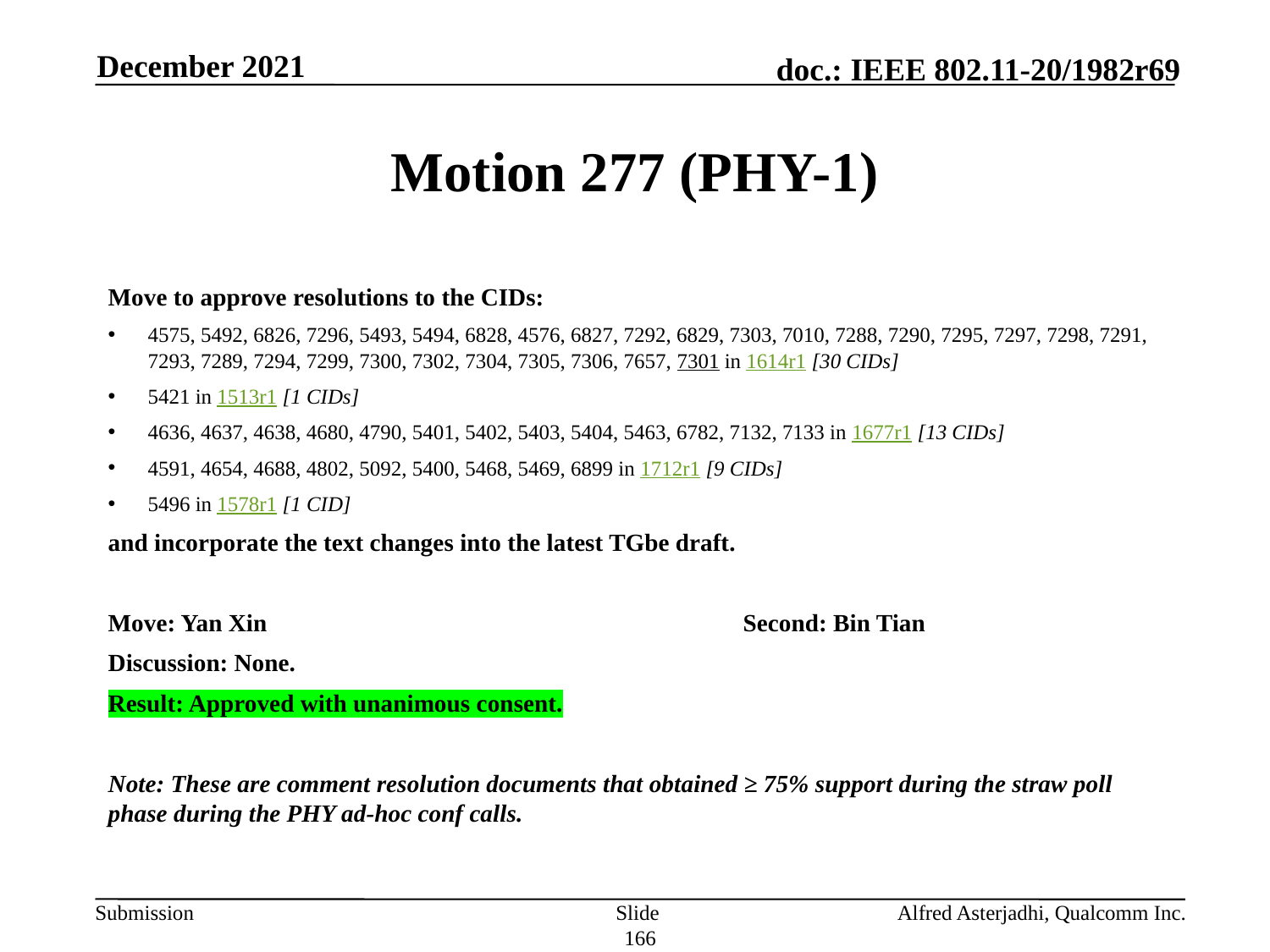

December 2021
# Motion 277 (PHY-1)
Move to approve resolutions to the CIDs:
4575, 5492, 6826, 7296, 5493, 5494, 6828, 4576, 6827, 7292, 6829, 7303, 7010, 7288, 7290, 7295, 7297, 7298, 7291, 7293, 7289, 7294, 7299, 7300, 7302, 7304, 7305, 7306, 7657, 7301 in 1614r1 [30 CIDs]
5421 in 1513r1 [1 CIDs]
4636, 4637, 4638, 4680, 4790, 5401, 5402, 5403, 5404, 5463, 6782, 7132, 7133 in 1677r1 [13 CIDs]
4591, 4654, 4688, 4802, 5092, 5400, 5468, 5469, 6899 in 1712r1 [9 CIDs]
5496 in 1578r1 [1 CID]
and incorporate the text changes into the latest TGbe draft.

Move: Yan Xin				Second: Bin Tian
Discussion: None.
Result: Approved with unanimous consent.

Note: These are comment resolution documents that obtained ≥ 75% support during the straw poll phase during the PHY ad-hoc conf calls.

Slide 166
Alfred Asterjadhi, Qualcomm Inc.